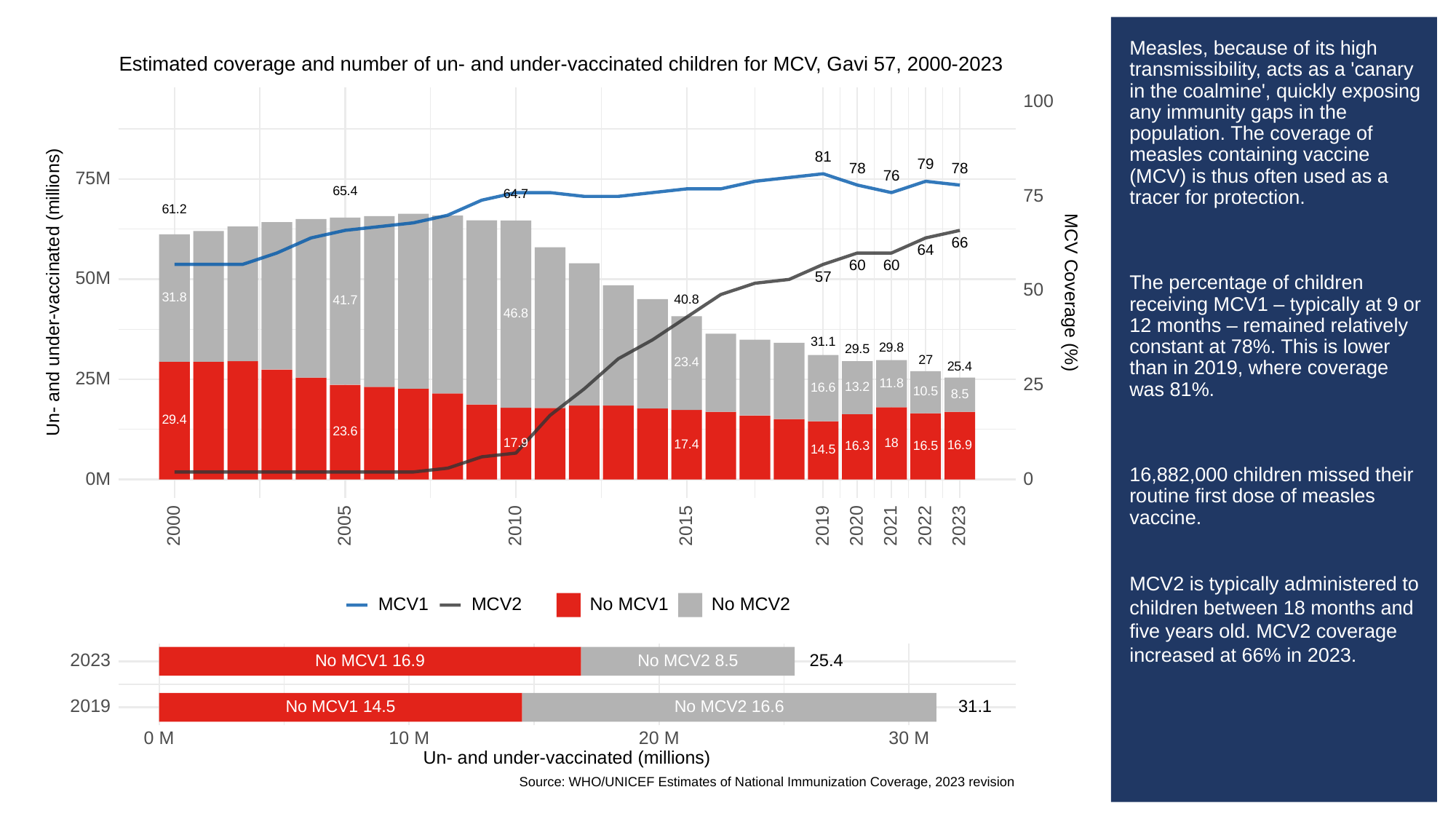

# Measles, because of its high transmissibility, acts as a 'canary in the coalmine', quickly exposing any immunity gaps in the population. The coverage of measles containing vaccine (MCV) is thus often used as a tracer for protection.

The percentage of children receiving MCV1 – typically at 9 or 12 months – remained relatively constant at 78%. This is lower than in 2019, where coverage was 81%.

16,882,000 children missed their routine first dose of measles vaccine.

MCV2 is typically administered to children between 18 months and five years old. MCV2 coverage increased at 66% in 2023.

Estimated coverage and number of un- and under-vaccinated children for MCV, Gavi 57, 2000-2023

100

81
79
78
78
76
75M

65.4
64.7
75
61.2

66
64

60
60

57
50M

50
Un- and under-vaccinated (millions)
MCV Coverage (%)

31.8
40.8
41.7

46.8

31.1

29.8
29.5

27
23.4

25.4

25M

25
11.8

13.2
16.6

10.5

8.5

29.4

23.6

18
17.9
17.4
16.9
16.5
16.3
14.5
0M
0

2023
2000
2005
2010
2015
2019
2020
2021
2022

MCV1
MCV2
No MCV1
No MCV2

2023
25.4
No MCV1 16.9
No MCV2 8.5

2019
31.1
No MCV1 14.5
No MCV2 16.6

30 M
0 M
10 M
20 M
Un- and under-vaccinated (millions)
Source: WHO/UNICEF Estimates of National Immunization Coverage, 2023 revision